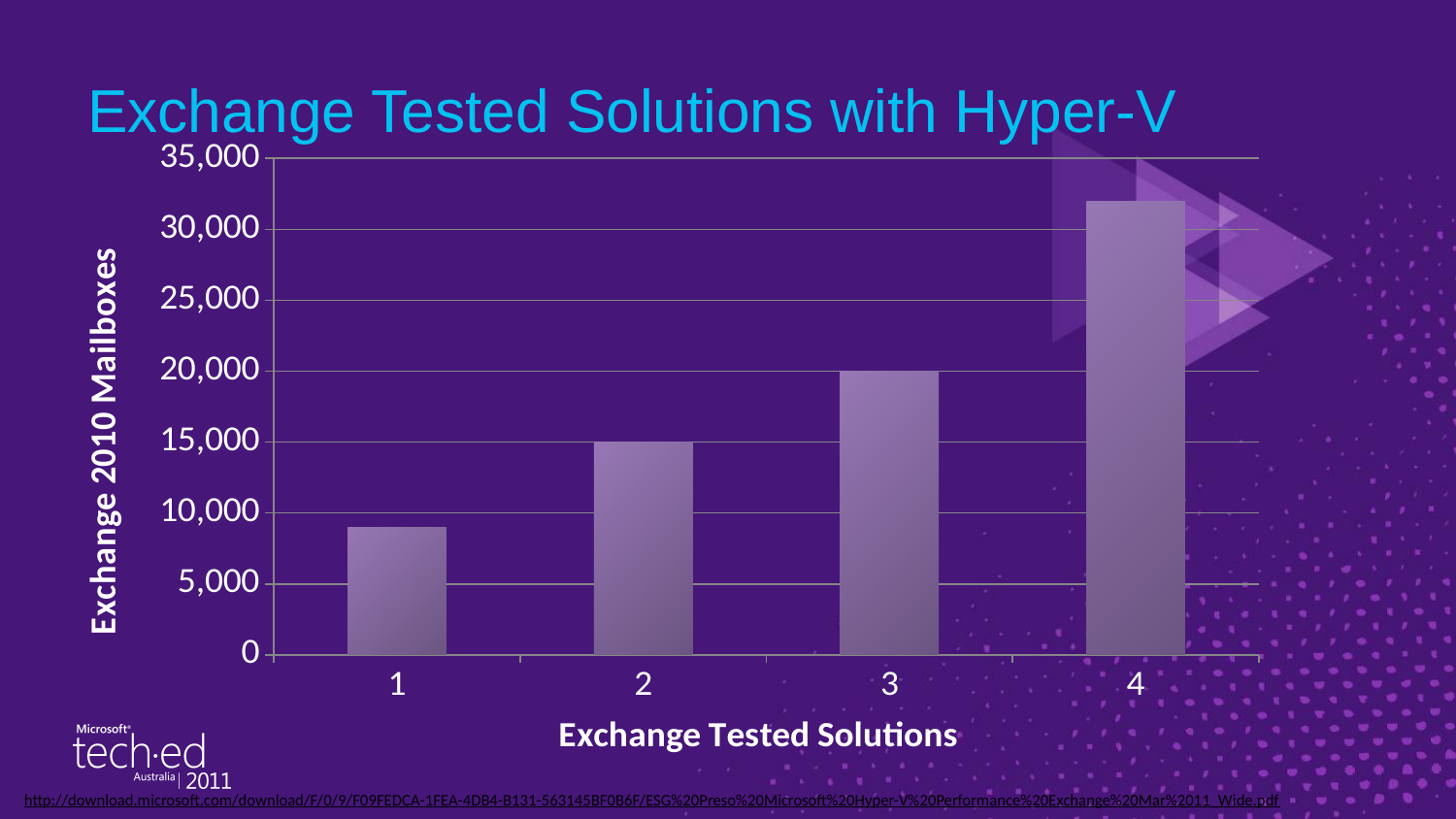

# Exchange Tested Solutions with Hyper-V

### Chart

| Category |  |
|---|---|
http://download.microsoft.com/download/F/0/9/F09FEDCA-1FEA-4DB4-B131-563145BF0B6F/ESG%20Preso%20Microsoft%20Hyper-V%20Performance%20Exchange%20Mar%2011_Wide.pdf